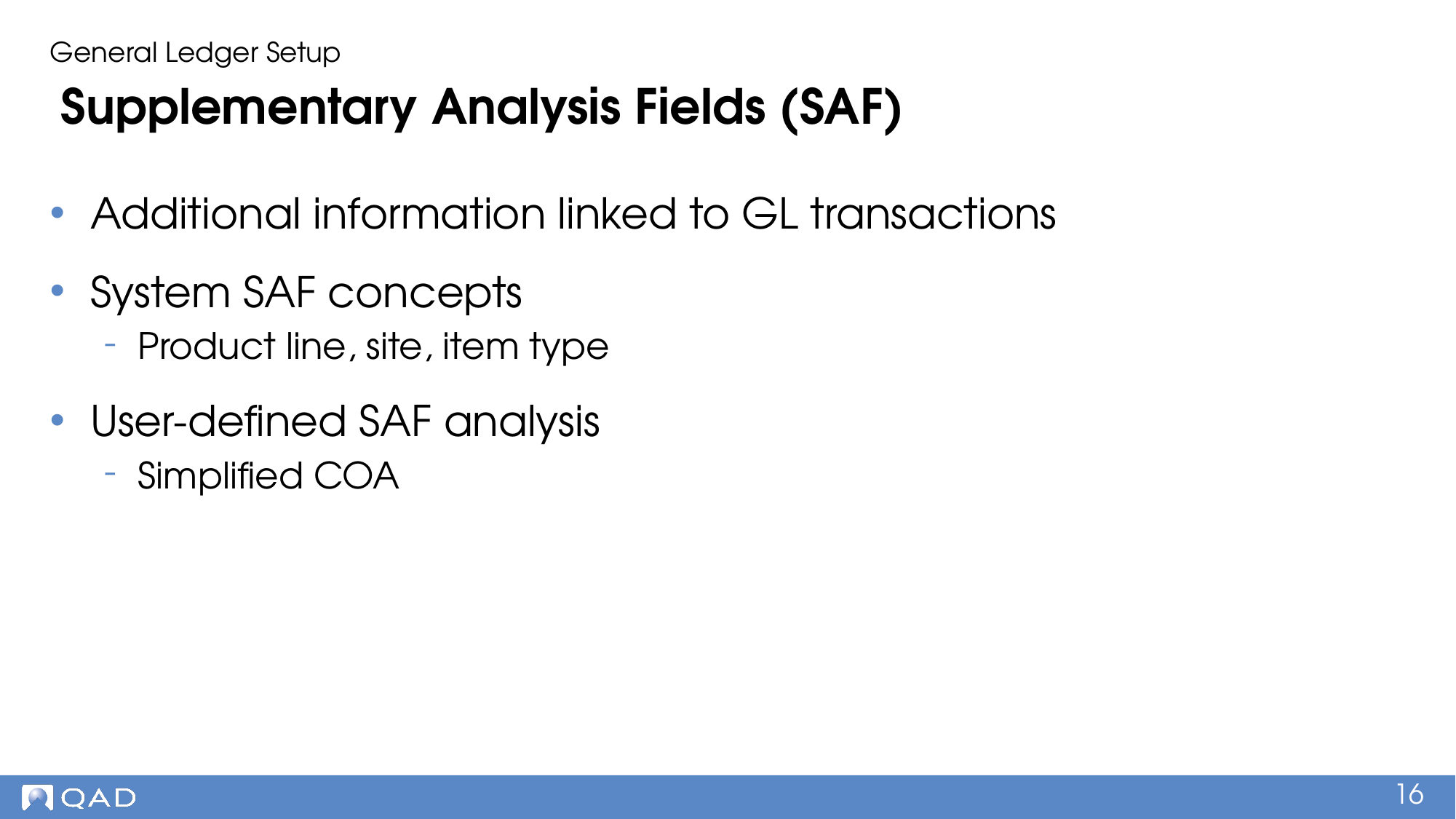

General Ledger Setup
# Supplementary Analysis Fields (SAF)
Additional information linked to GL transactions
System SAF concepts
Product line, site, item type
User-defined SAF analysis
Simplified COA

16